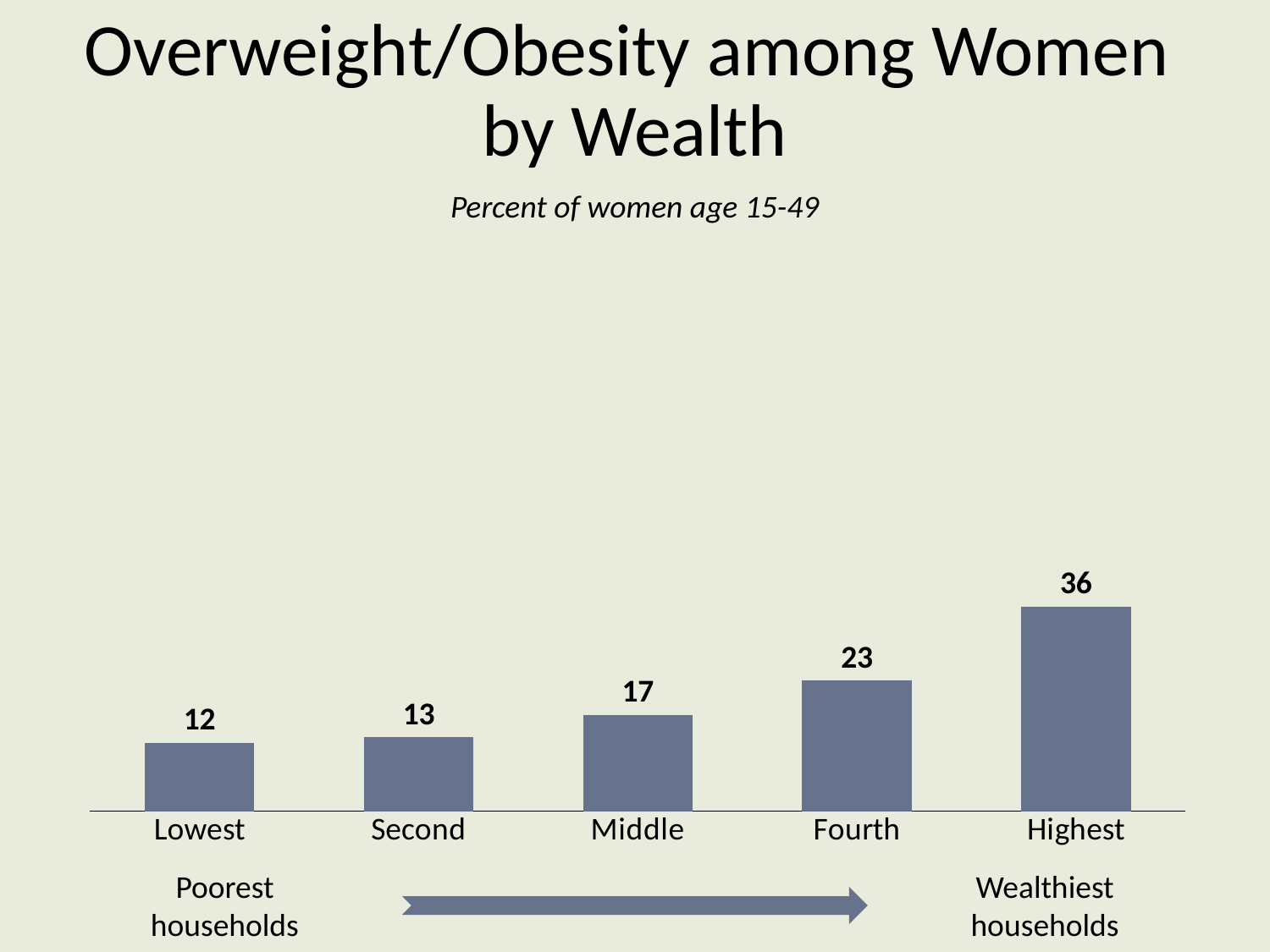

# Overweight/Obesity among Women by Wealth
Percent of women age 15-49

### Chart

| Category | Column1 |
|---|---|
| Lowest | 12.0 |
| Second | 13.0 |
| Middle | 17.0 |
| Fourth | 23.0 |
| Highest | 36.0 |
Poorest households
Wealthiest households